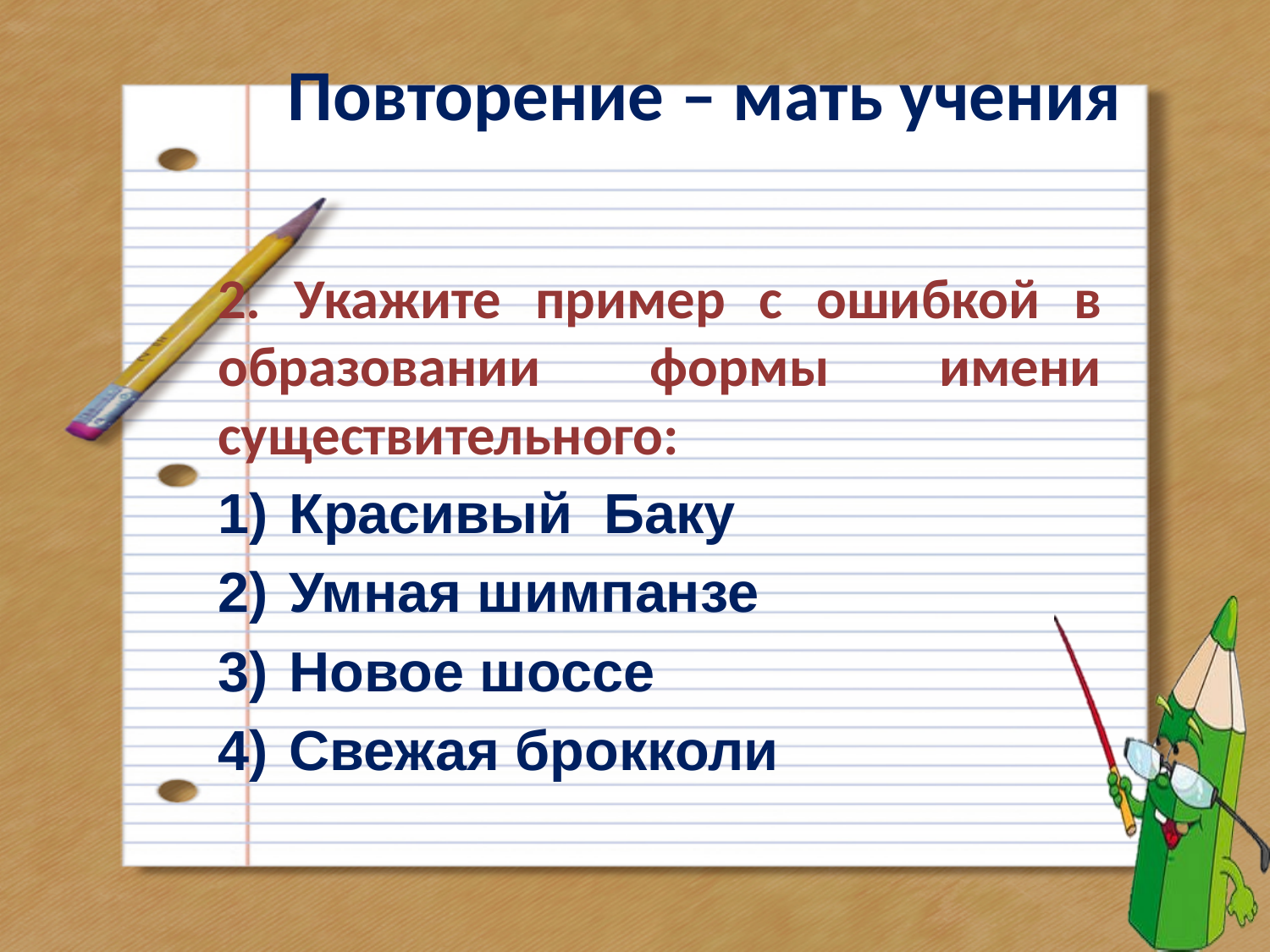

# Повторение – мать учения
2. Укажите пример с ошибкой в образовании формы имени существительного:
Красивый  Баку
Умная шимпанзе
Новое шоссе
Свежая брокколи